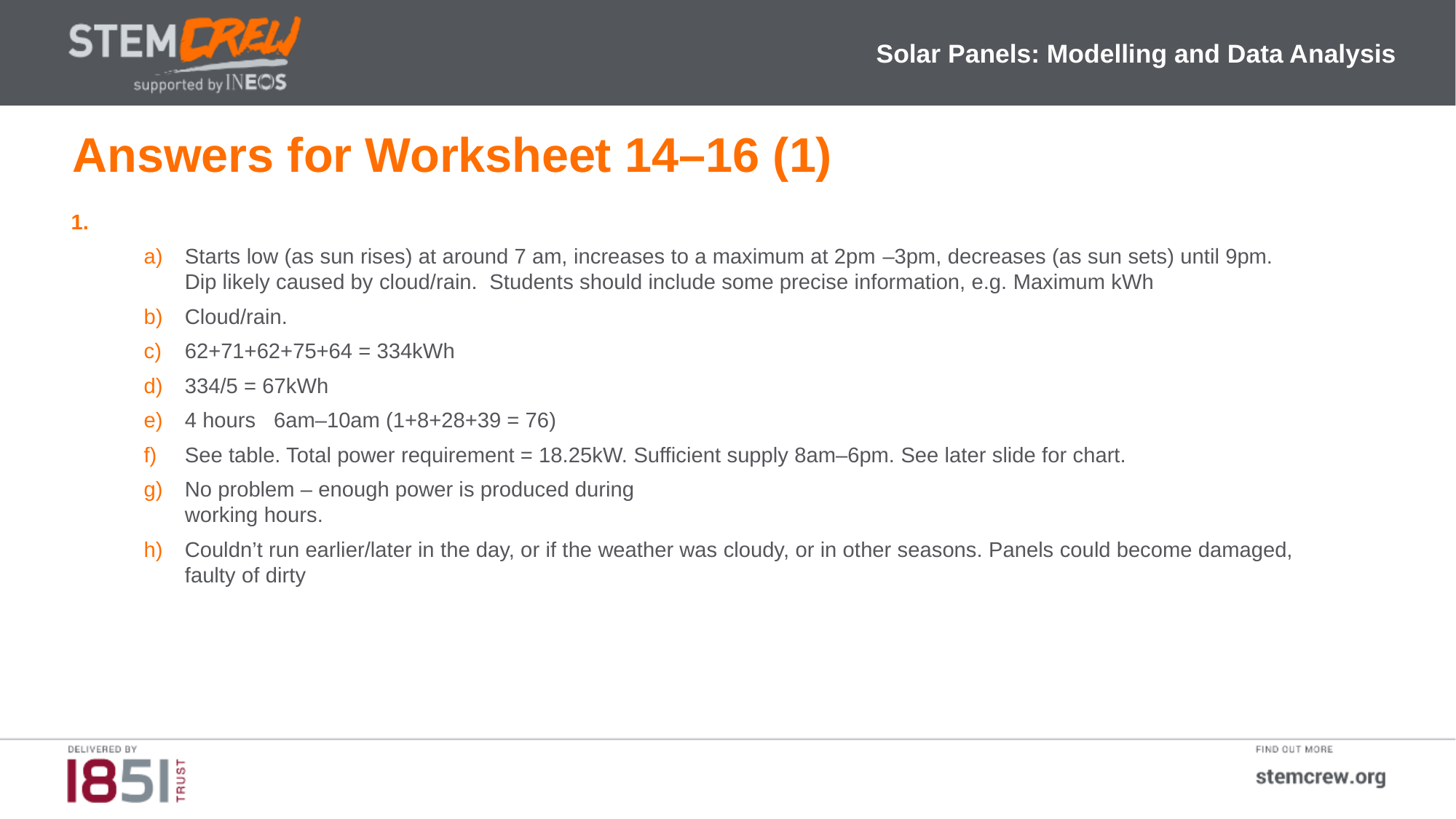

Solar Panels: Modelling and Data Analysis
Answers for Worksheet 14–16 (1)

Starts low (as sun rises) at around 7 am, increases to a maximum at 2pm –3pm, decreases (as sun sets) until 9pm.
Dip likely caused by cloud/rain.  Students should include some precise information, e.g. Maximum kWh
Cloud/rain.
62+71+62+75+64 = 334kWh
334/5 = 67kWh
4 hours   6am–10am (1+8+28+39 = 76)
See table. Total power requirement = 18.25kW. Sufficient supply 8am–6pm. See later slide for chart.
No problem – enough power is produced during
working hours.
Couldn’t run earlier/later in the day, or if the weather was cloudy, or in other seasons. Panels could become damaged, faulty of dirty